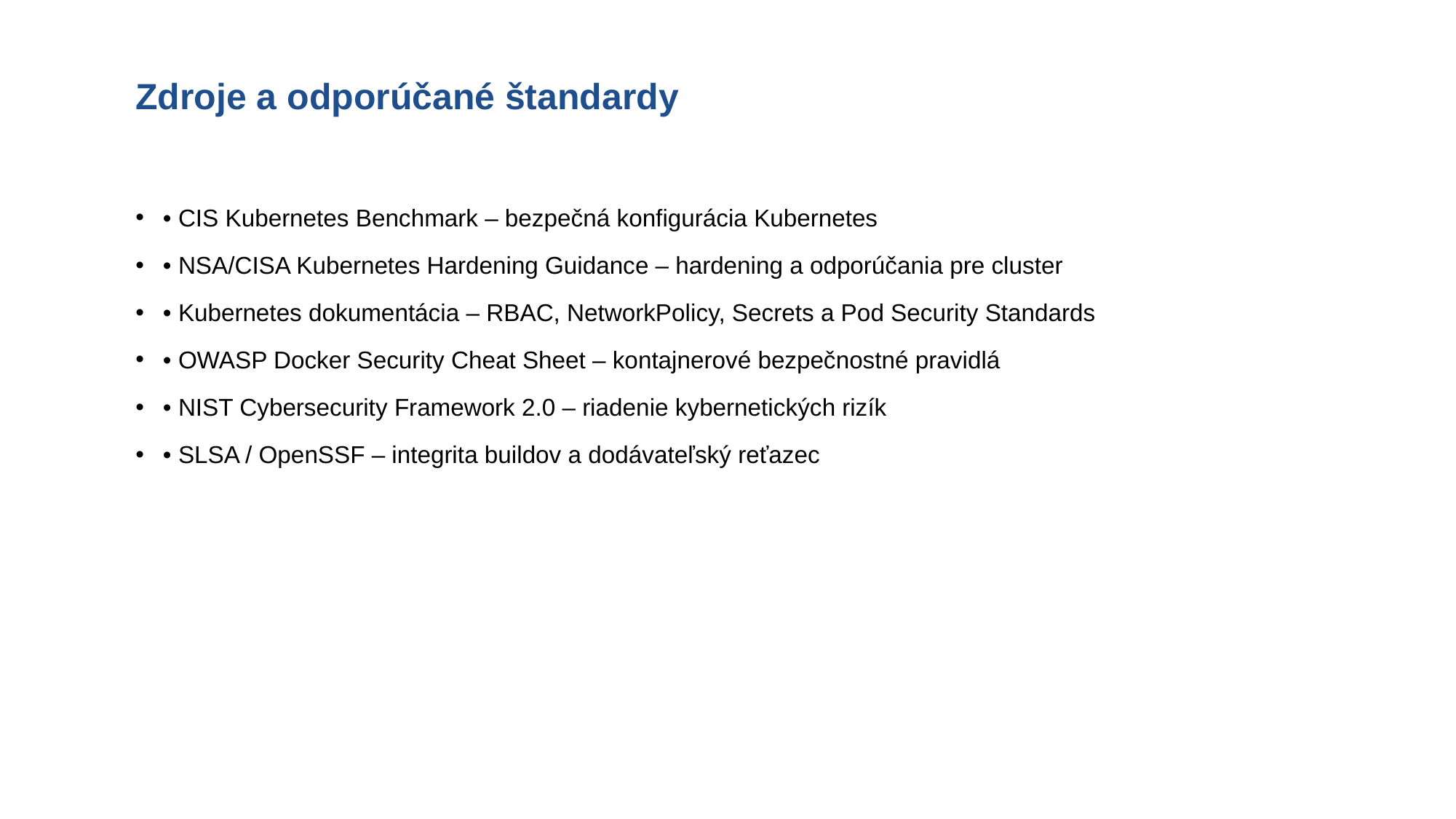

# Zdroje a odporúčané štandardy
• CIS Kubernetes Benchmark – bezpečná konfigurácia Kubernetes
• NSA/CISA Kubernetes Hardening Guidance – hardening a odporúčania pre cluster
• Kubernetes dokumentácia – RBAC, NetworkPolicy, Secrets a Pod Security Standards
• OWASP Docker Security Cheat Sheet – kontajnerové bezpečnostné pravidlá
• NIST Cybersecurity Framework 2.0 – riadenie kybernetických rizík
• SLSA / OpenSSF – integrita buildov a dodávateľský reťazec